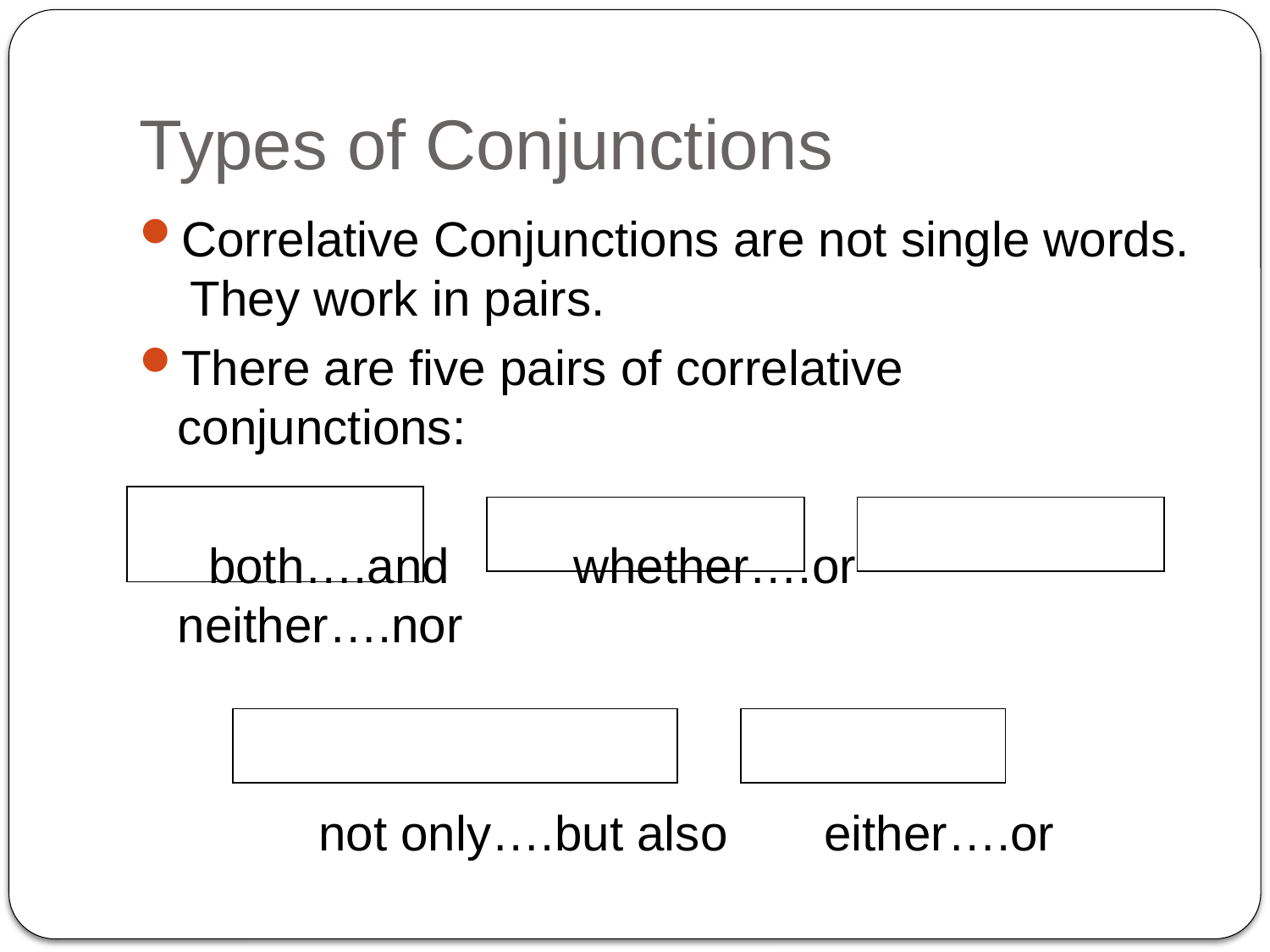

# Types of Conjunctions
Correlative Conjunctions are not single words.  They work in pairs.
There are five pairs of correlative conjunctions:

     both….and         whether….or     neither….nor

             not only….but also       either….or